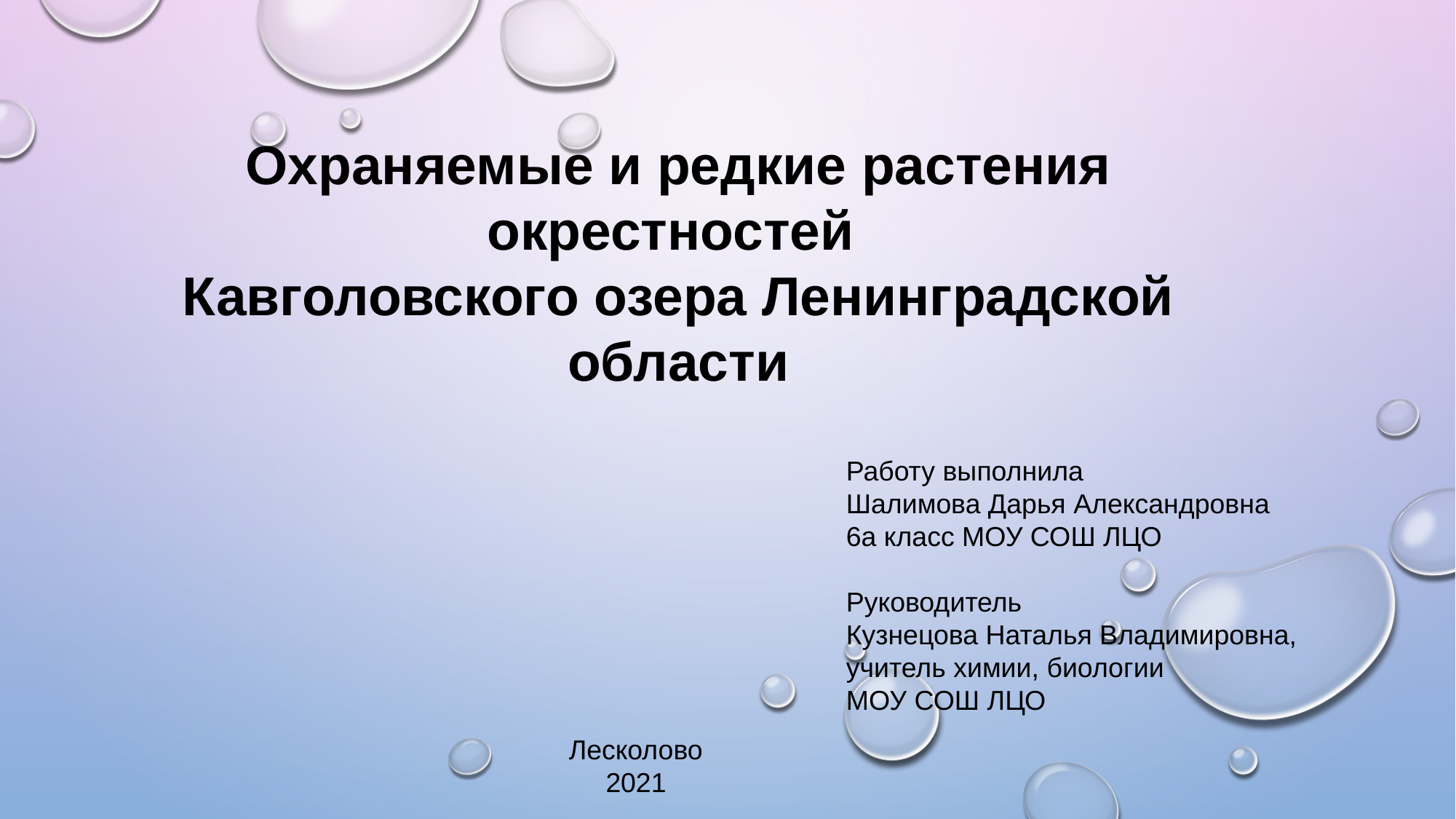

Охраняемые и редкие растения окрестностей
Кавголовского озера Ленинградской области
Работу выполнила
Шалимова Дарья Александровна
6а класс МОУ СОШ ЛЦО

Руководитель
Кузнецова Наталья Владимировна,
учитель химии, биологии
МОУ СОШ ЛЦО

Лесколово
2021